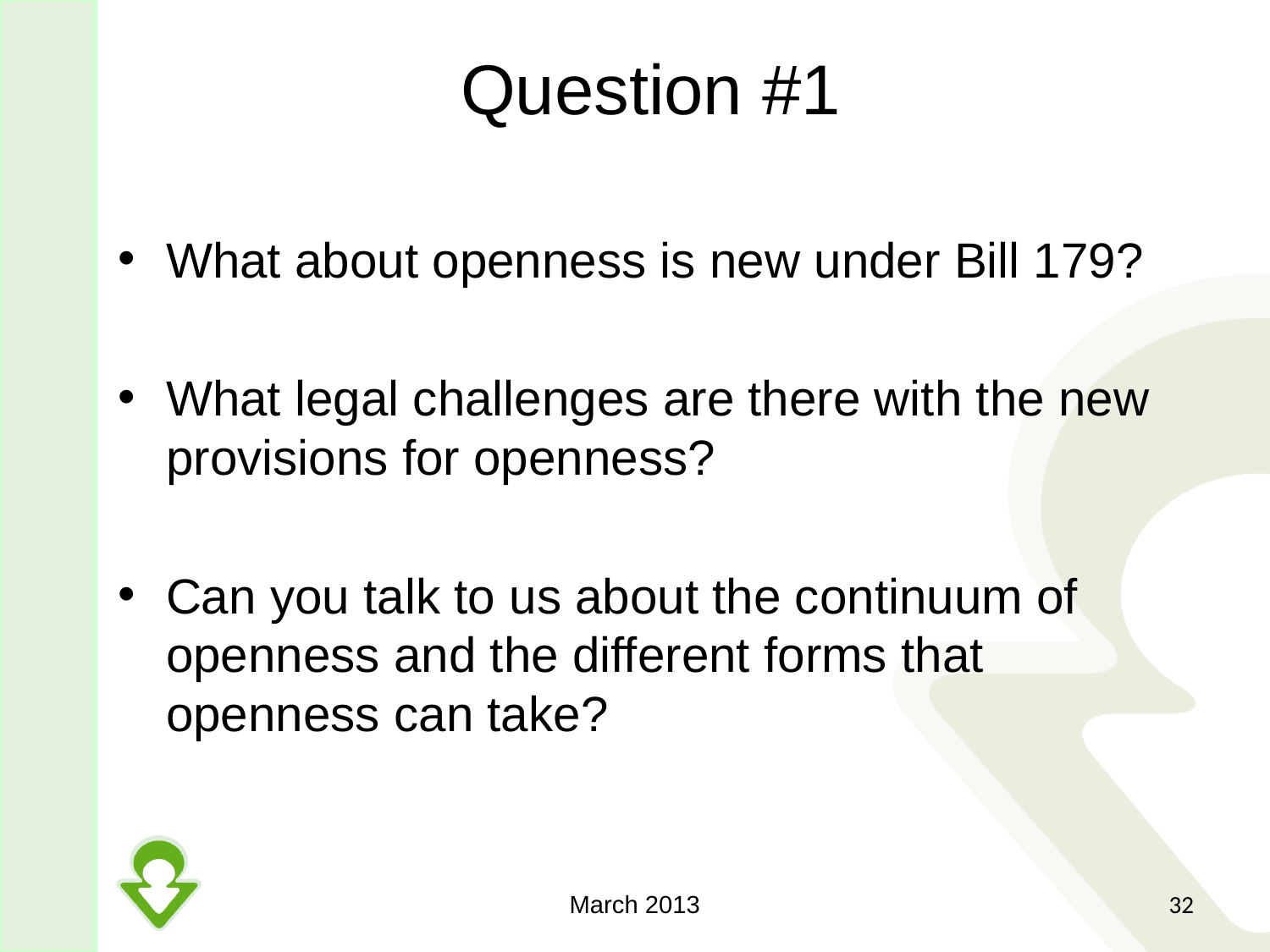

# Question #1
What about openness is new under Bill 179?

What legal challenges are there with the new provisions for openness?

Can you talk to us about the continuum of openness and the different forms that openness can take?

March 2013
32